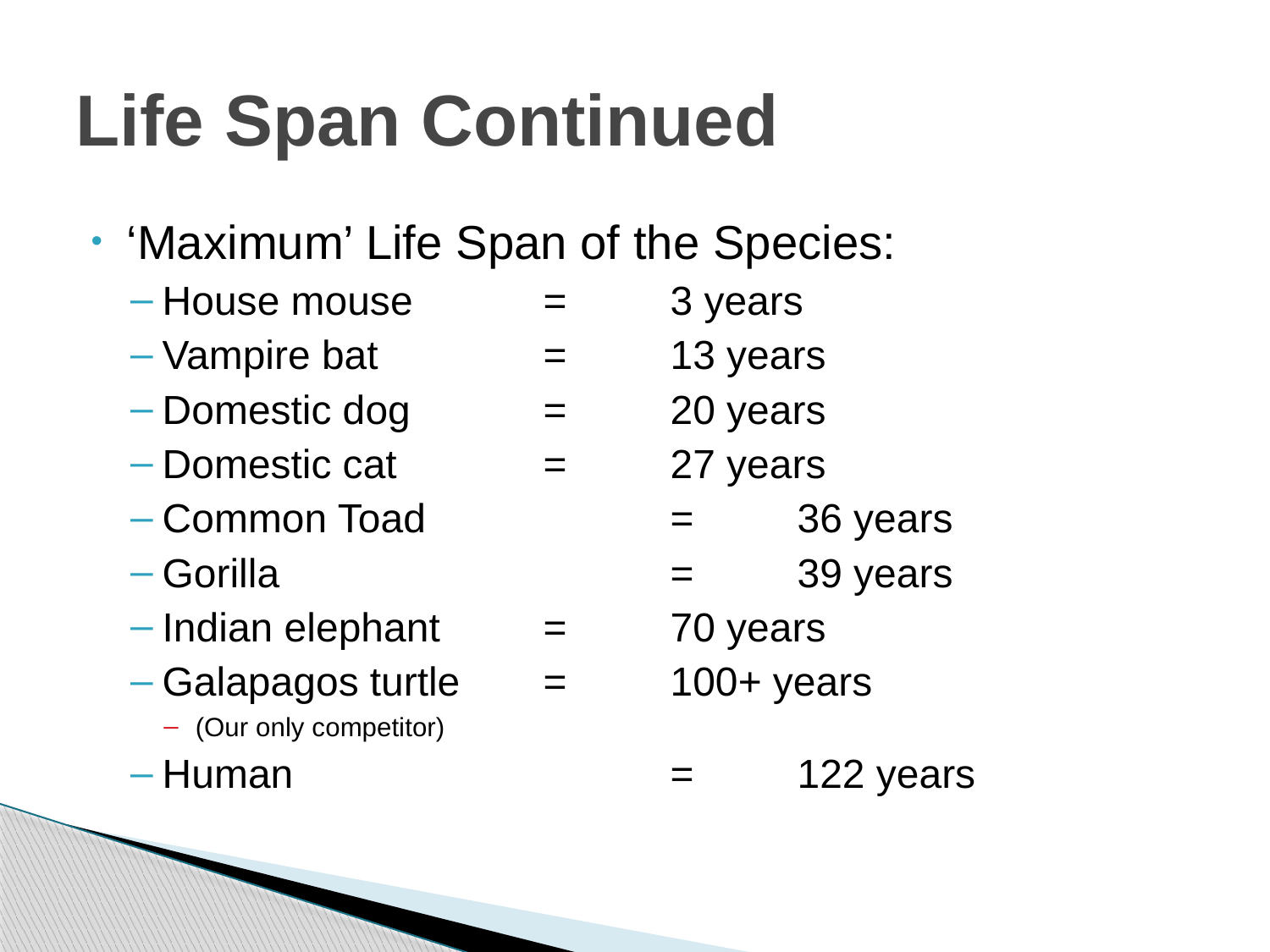

# Life Span Continued
‘Maximum’ Life Span of the Species:
House mouse		=	3 years
Vampire bat		=	13 years
Domestic dog		=	20 years
Domestic cat		=	27 years
Common Toad		=	36 years
Gorilla 			=	39 years
Indian elephant	=	70 years
Galapagos turtle	=	100+ years
(Our only competitor)
Human			=	122 years